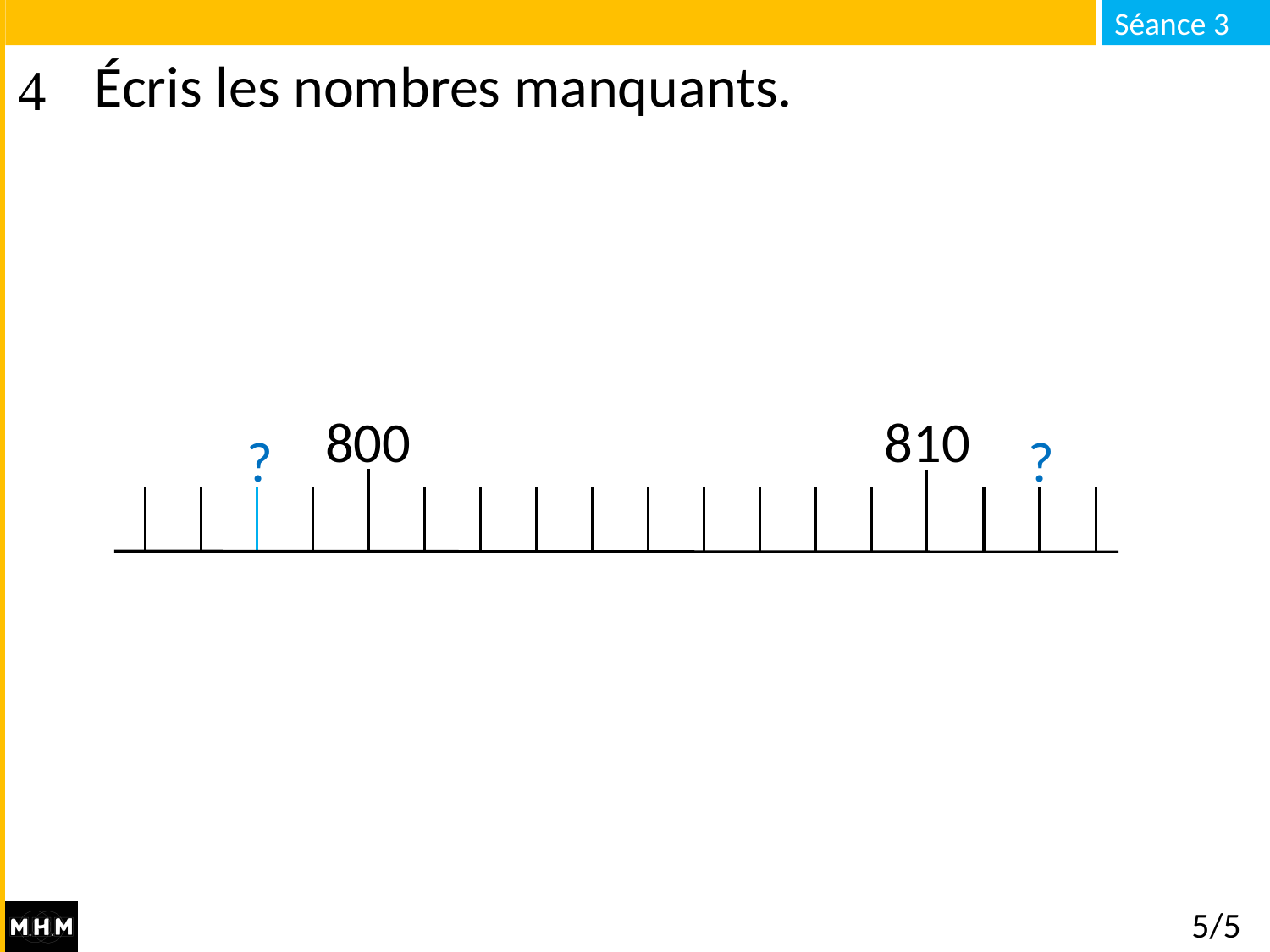

# Écris les nombres manquants.
800
810
?
?
5/5